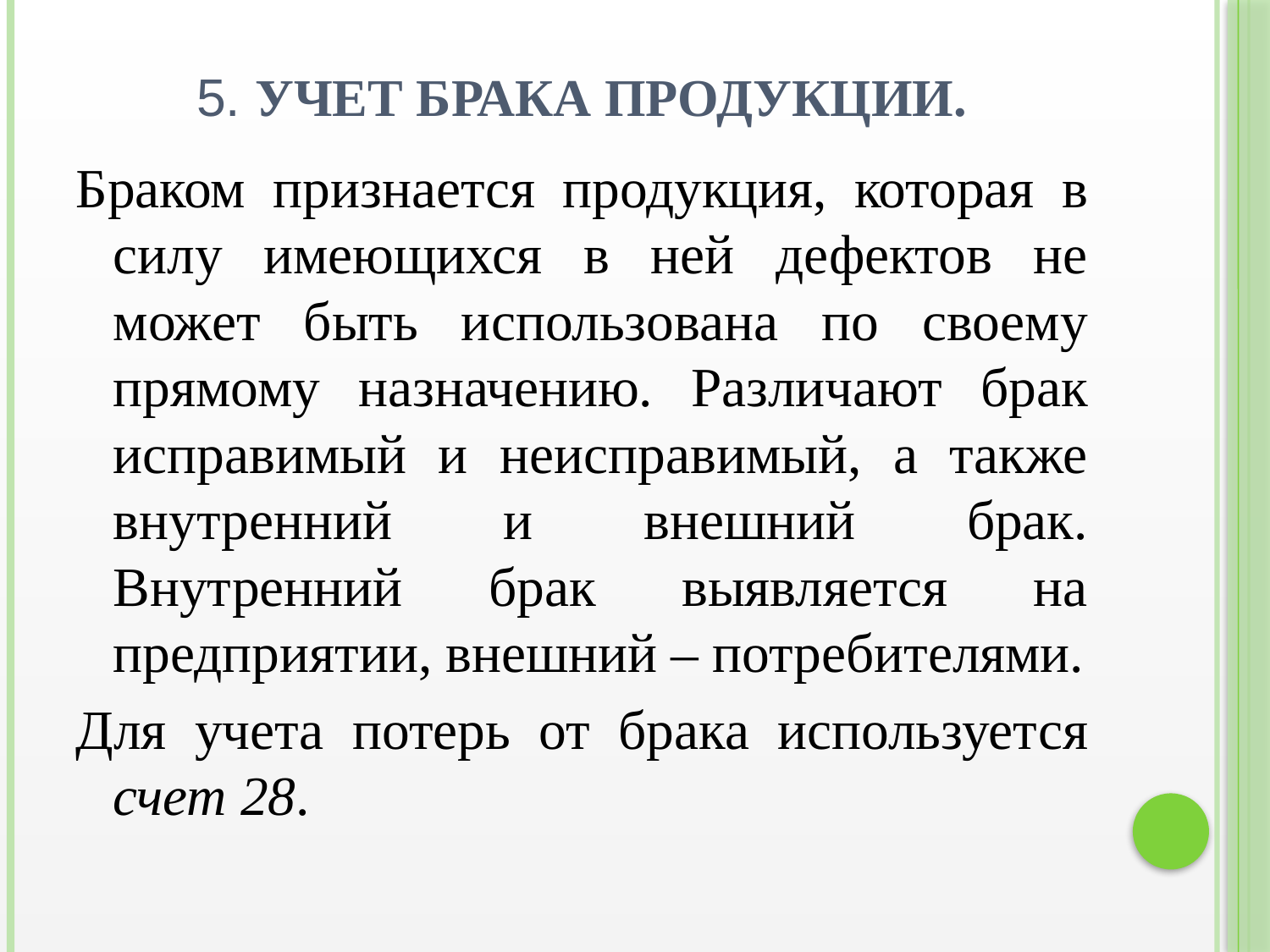

# 5. Учет брака продукции.
Браком признается продукция, которая в силу имеющихся в ней дефектов не может быть использована по своему прямому назначению. Различают брак исправимый и неисправимый, а также внутренний и внешний брак. Внутренний брак выявляется на предприятии, внешний – потребителями.
Для учета потерь от брака используется счет 28.